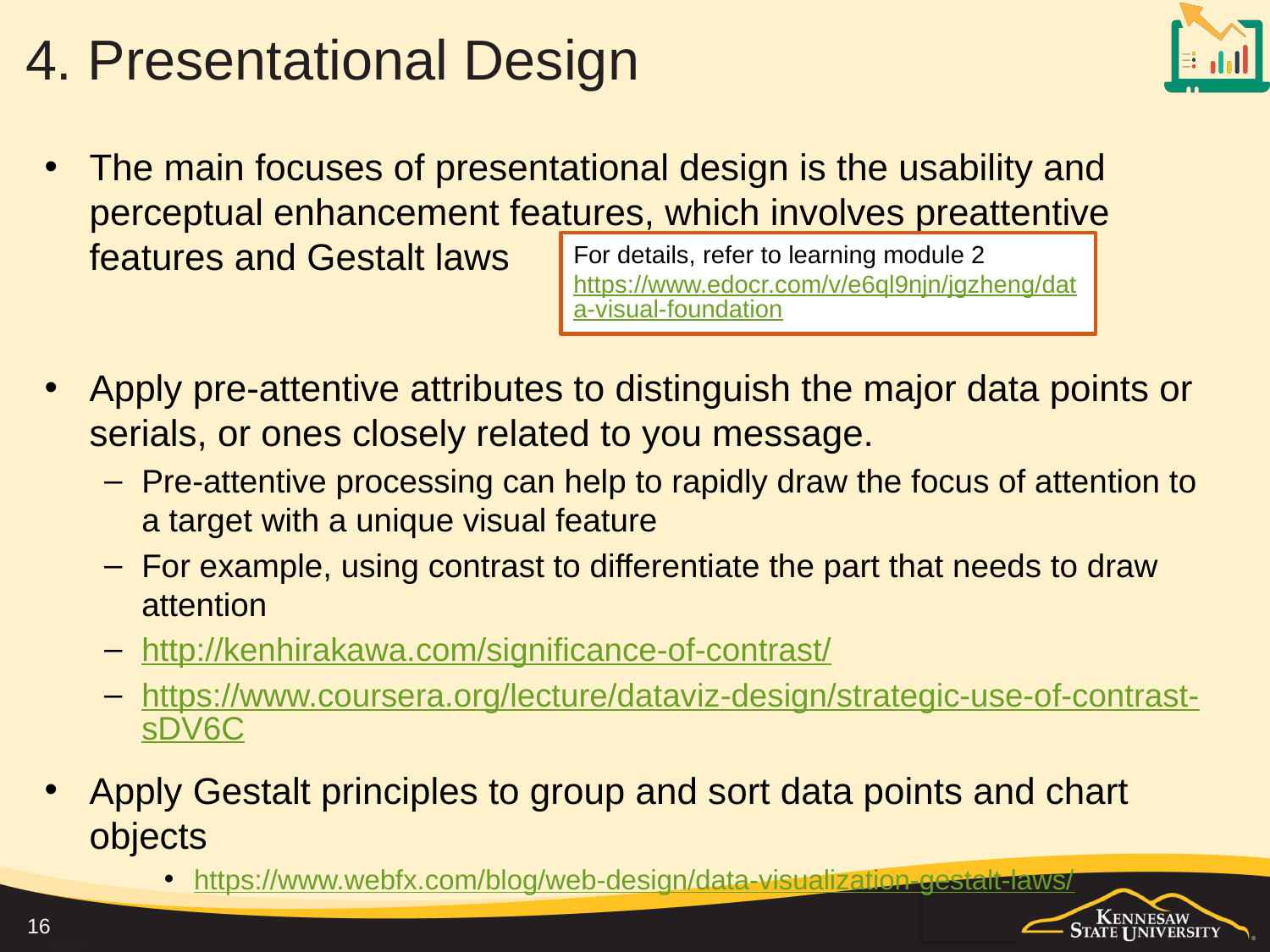

# 4. Presentational Design
The main focuses of presentational design is the usability and perceptual enhancement features, which involves preattentive features and Gestalt laws

Apply pre-attentive attributes to distinguish the major data points or serials, or ones closely related to you message.
Pre-attentive processing can help to rapidly draw the focus of attention to a target with a unique visual feature
For example, using contrast to differentiate the part that needs to draw attention
http://kenhirakawa.com/significance-of-contrast/
https://www.coursera.org/lecture/dataviz-design/strategic-use-of-contrast-sDV6C
Apply Gestalt principles to group and sort data points and chart objects
https://www.webfx.com/blog/web-design/data-visualization-gestalt-laws/
For details, refer to learning module 2 https://www.edocr.com/v/e6ql9njn/jgzheng/data-visual-foundation
16